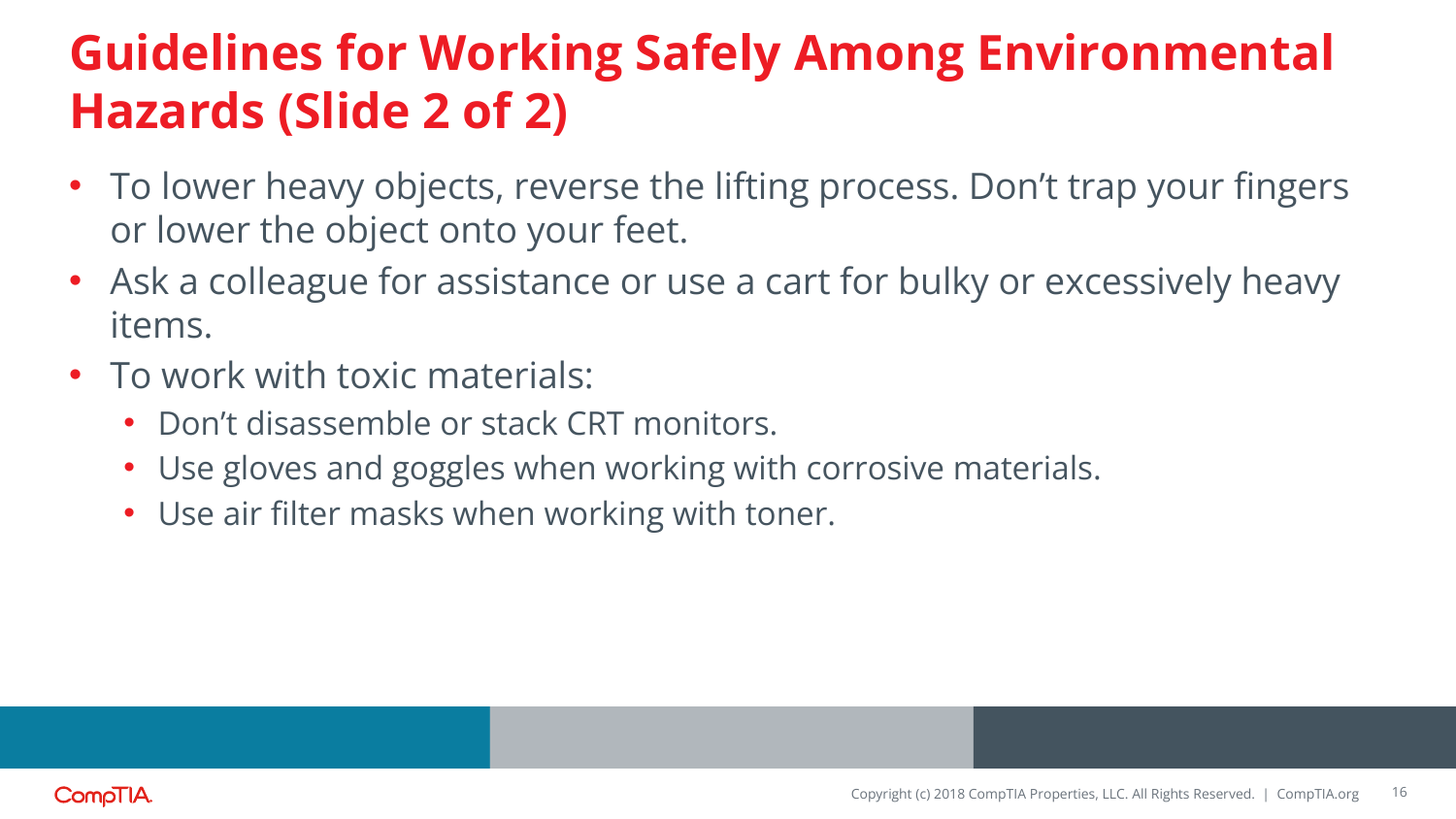

# Guidelines for Working Safely Among Environmental Hazards (Slide 2 of 2)
To lower heavy objects, reverse the lifting process. Don’t trap your fingers or lower the object onto your feet.
Ask a colleague for assistance or use a cart for bulky or excessively heavy items.
To work with toxic materials:
Don’t disassemble or stack CRT monitors.
Use gloves and goggles when working with corrosive materials.
Use air filter masks when working with toner.
16